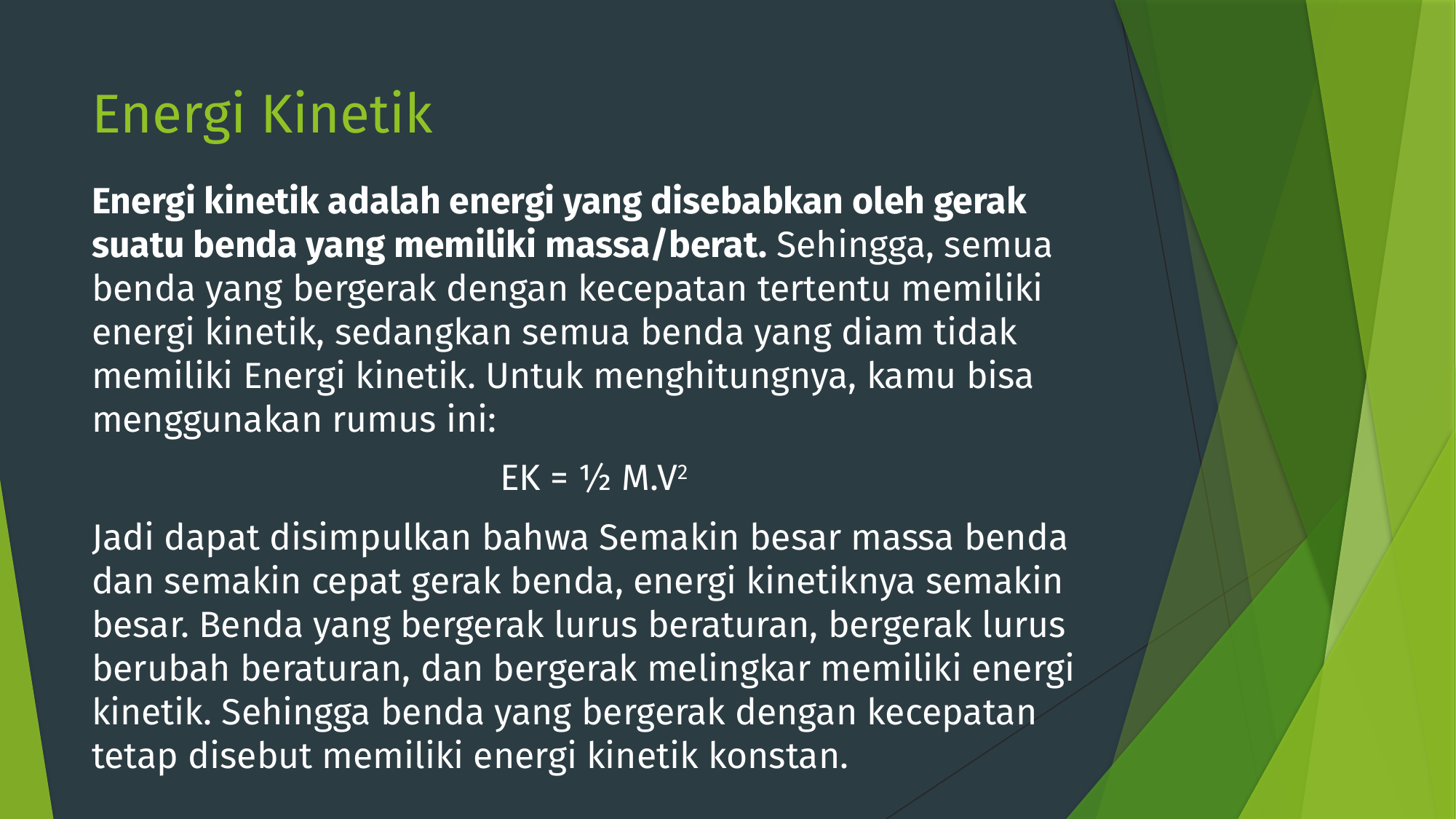

# Energi Kinetik
Energi kinetik adalah energi yang disebabkan oleh gerak suatu benda yang memiliki massa/berat. Sehingga, semua benda yang bergerak dengan kecepatan tertentu memiliki energi kinetik, sedangkan semua benda yang diam tidak memiliki Energi kinetik. Untuk menghitungnya, kamu bisa menggunakan rumus ini:
EK = ½ M.V2
Jadi dapat disimpulkan bahwa Semakin besar massa benda dan semakin cepat gerak benda, energi kinetiknya semakin besar. Benda yang bergerak lurus beraturan, bergerak lurus berubah beraturan, dan bergerak melingkar memiliki energi kinetik. Sehingga benda yang bergerak dengan kecepatan tetap disebut memiliki energi kinetik konstan.